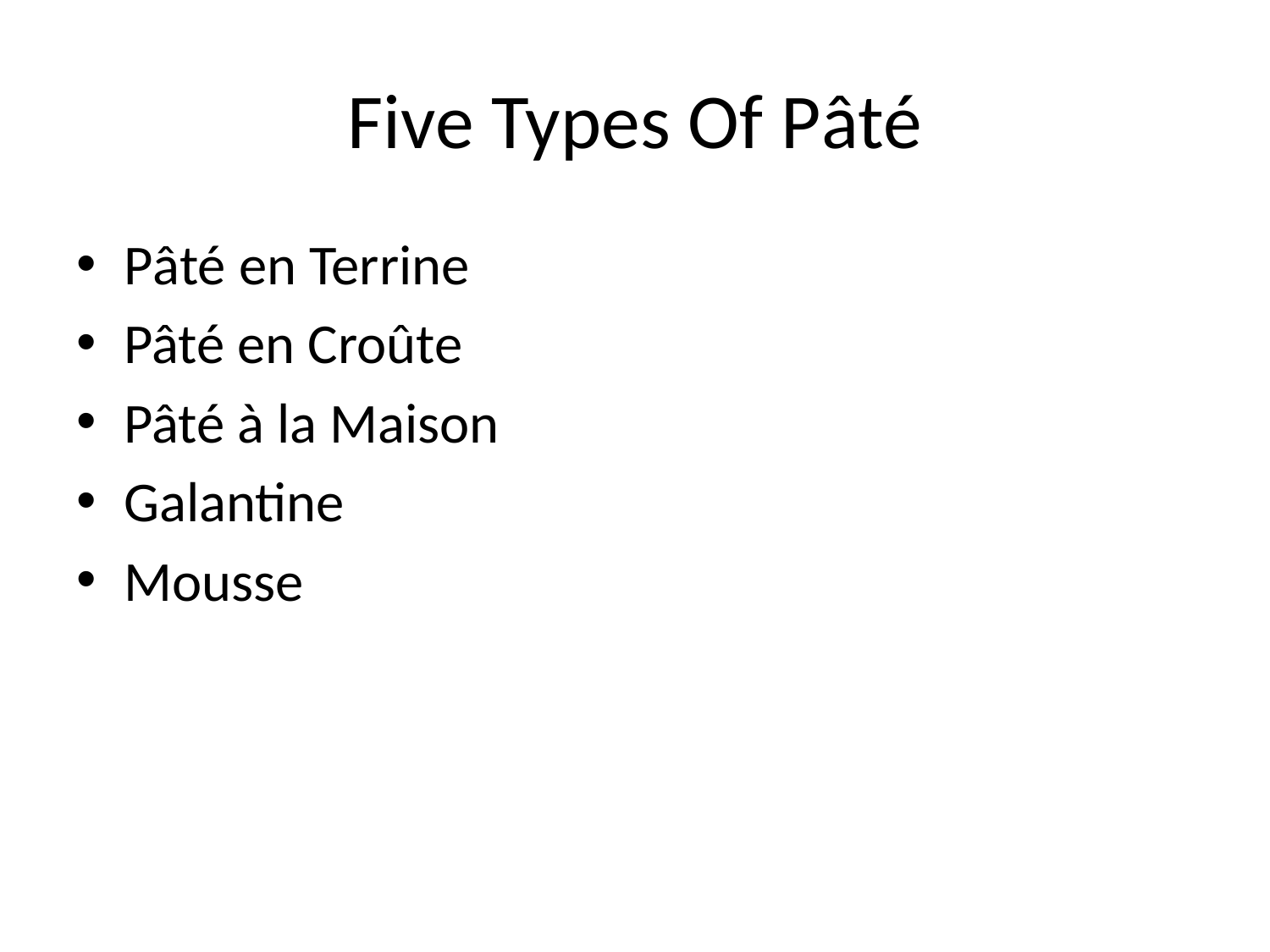

# Five Types Of Pâté
Pâté en Terrine
Pâté en Croûte
Pâté à la Maison
Galantine
Mousse